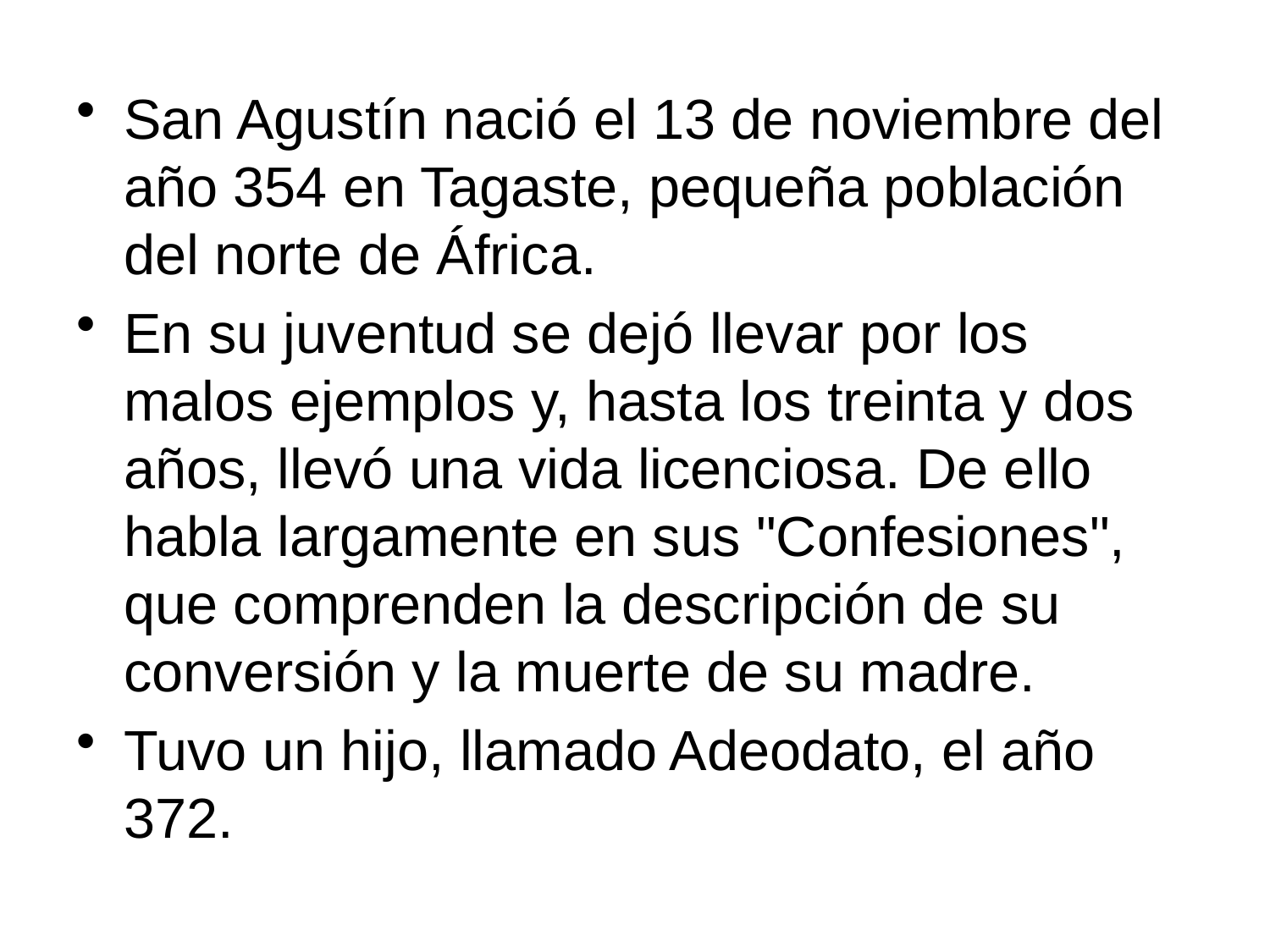

San Agustín nació el 13 de noviembre del año 354 en Tagaste, pequeña población del norte de África.
En su juventud se dejó llevar por los malos ejemplos y, hasta los treinta y dos años, llevó una vida licenciosa. De ello habla largamente en sus "Confesiones", que comprenden la descripción de su conversión y la muerte de su madre.
Tuvo un hijo, llamado Adeodato, el año 372.